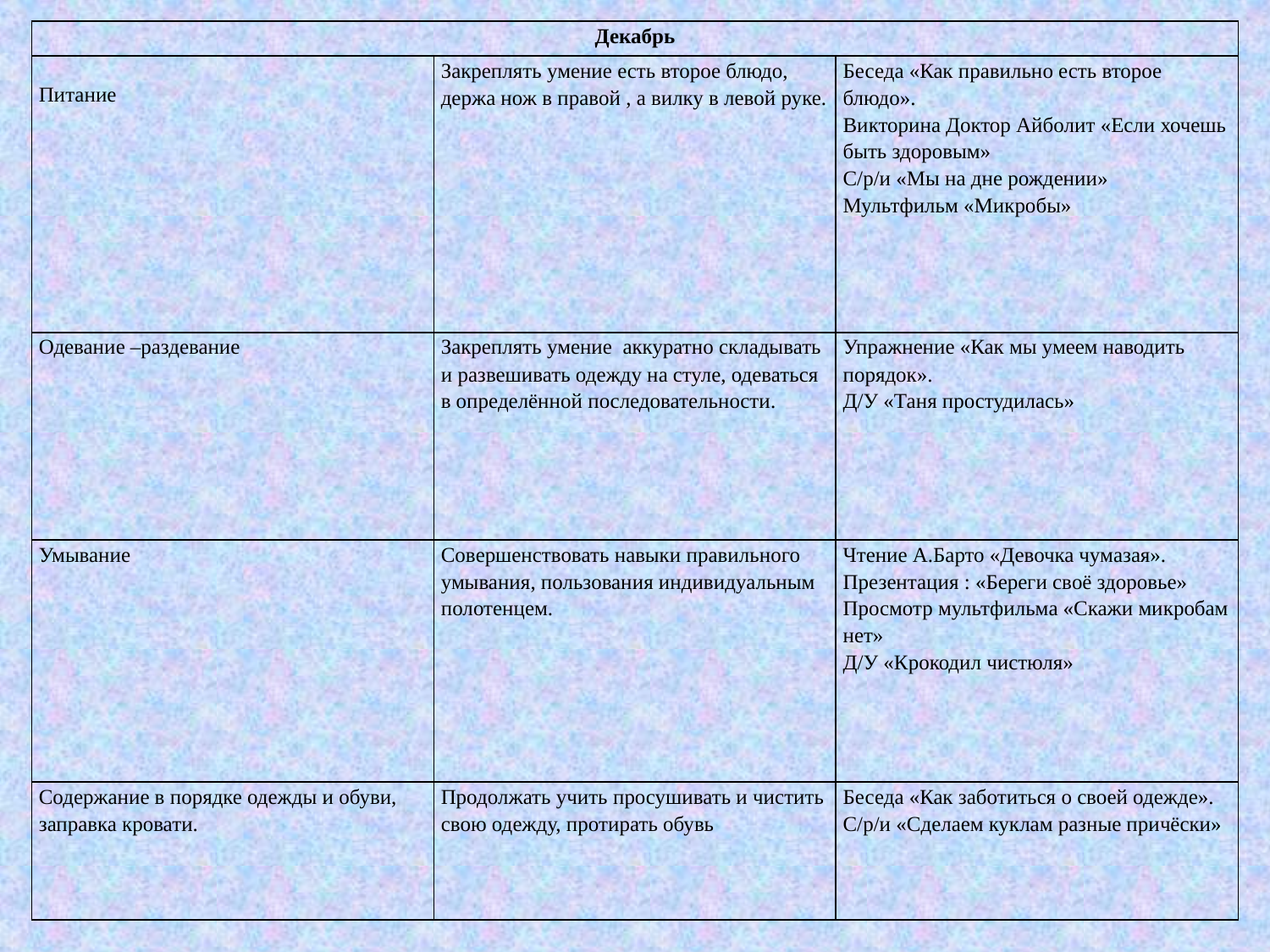

| Декабрь |  |  |
| --- | --- | --- |
| Питание | Закреплять умение есть второе блюдо, держа нож в правой , а вилку в левой руке. | Беседа «Как правильно есть второе блюдо». Викторина Доктор Айболит «Если хочешь быть здоровым» С/р/и «Мы на дне рождении» Мультфильм «Микробы» |
| Одевание –раздевание | Закреплять умение аккуратно складывать и развешивать одежду на стуле, одеваться в определённой последовательности. | Упражнение «Как мы умеем наводить порядок». Д/У «Таня простудилась» |
| Умывание | Совершенствовать навыки правильного умывания, пользования индивидуальным полотенцем. | Чтение А.Барто «Девочка чумазая». Презентация : «Береги своё здоровье» Просмотр мультфильма «Скажи микробам нет» Д/У «Крокодил чистюля» |
| Содержание в порядке одежды и обуви, заправка кровати. | Продолжать учить просушивать и чистить свою одежду, протирать обувь | Беседа «Как заботиться о своей одежде». С/р/и «Сделаем куклам разные причёски» |